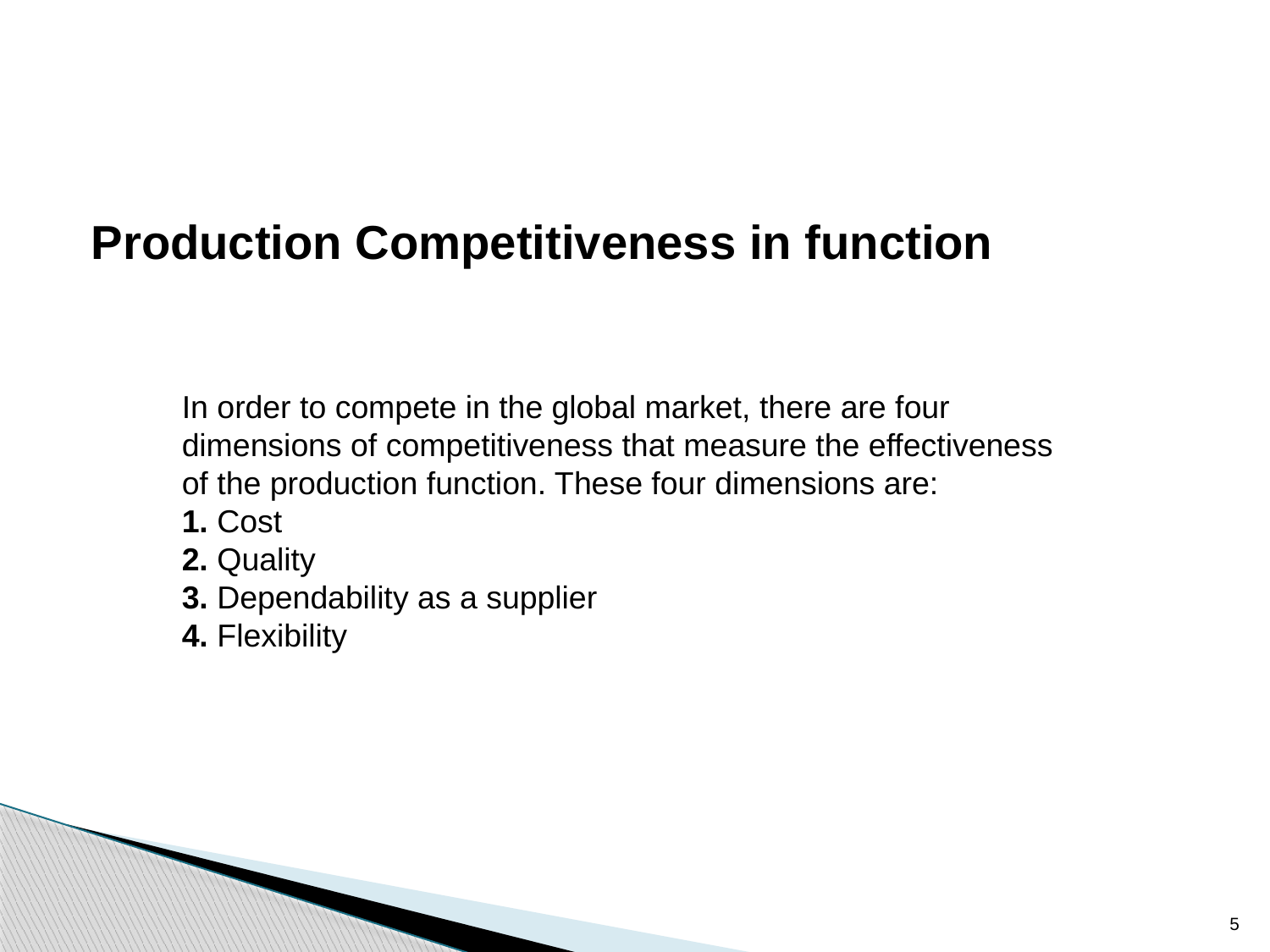

Production Competitiveness in function
In order to compete in the global market, there are four dimensions of competitiveness that measure the effectiveness of the production function. These four dimensions are:
1. Cost
2. Quality
3. Dependability as a supplier
4. Flexibility
5